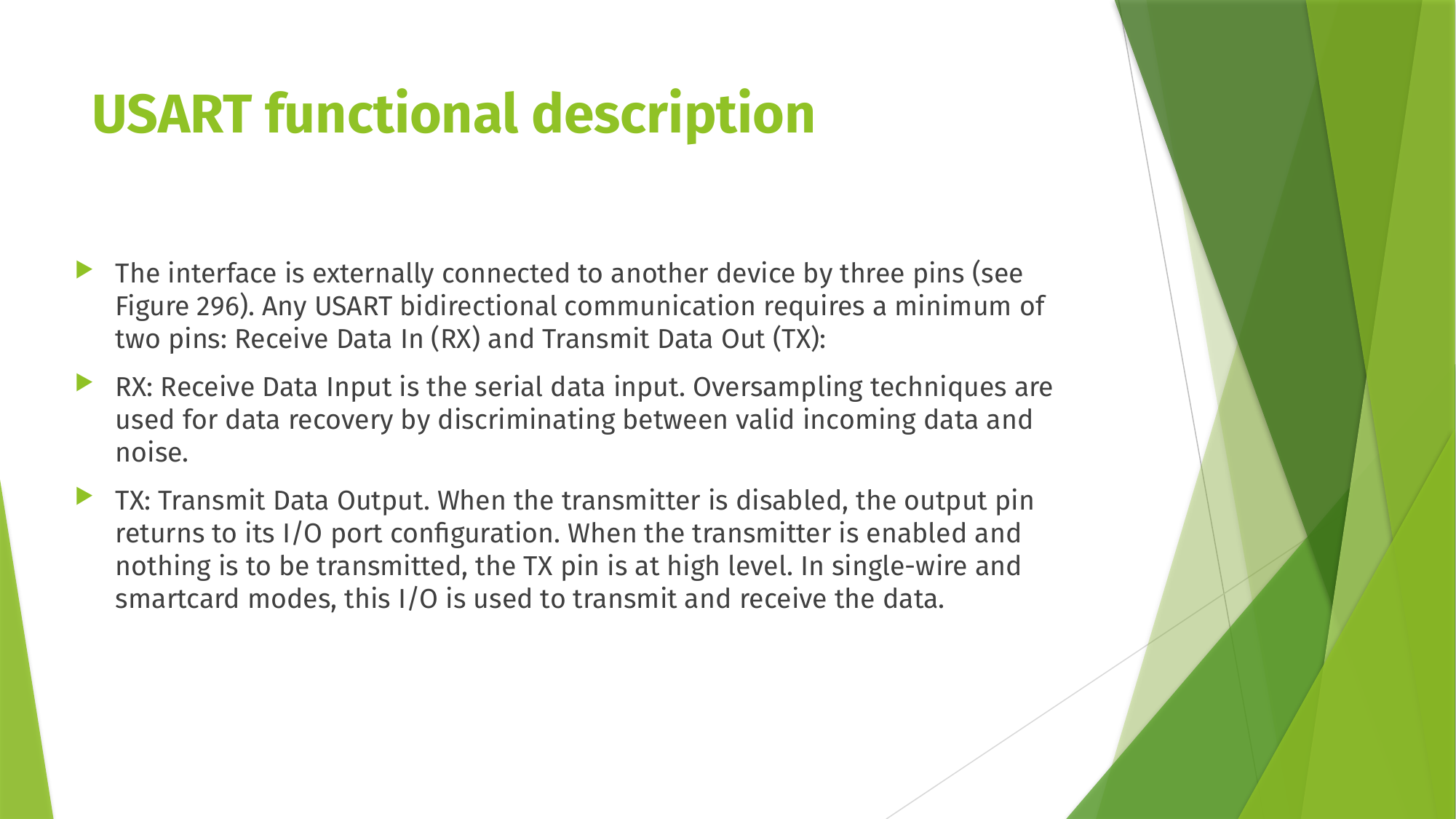

# USART functional description
The interface is externally connected to another device by three pins (see Figure 296). Any USART bidirectional communication requires a minimum of two pins: Receive Data In (RX) and Transmit Data Out (TX):
RX: Receive Data Input is the serial data input. Oversampling techniques are used for data recovery by discriminating between valid incoming data and noise.
TX: Transmit Data Output. When the transmitter is disabled, the output pin returns to its I/O port configuration. When the transmitter is enabled and nothing is to be transmitted, the TX pin is at high level. In single-wire and smartcard modes, this I/O is used to transmit and receive the data.